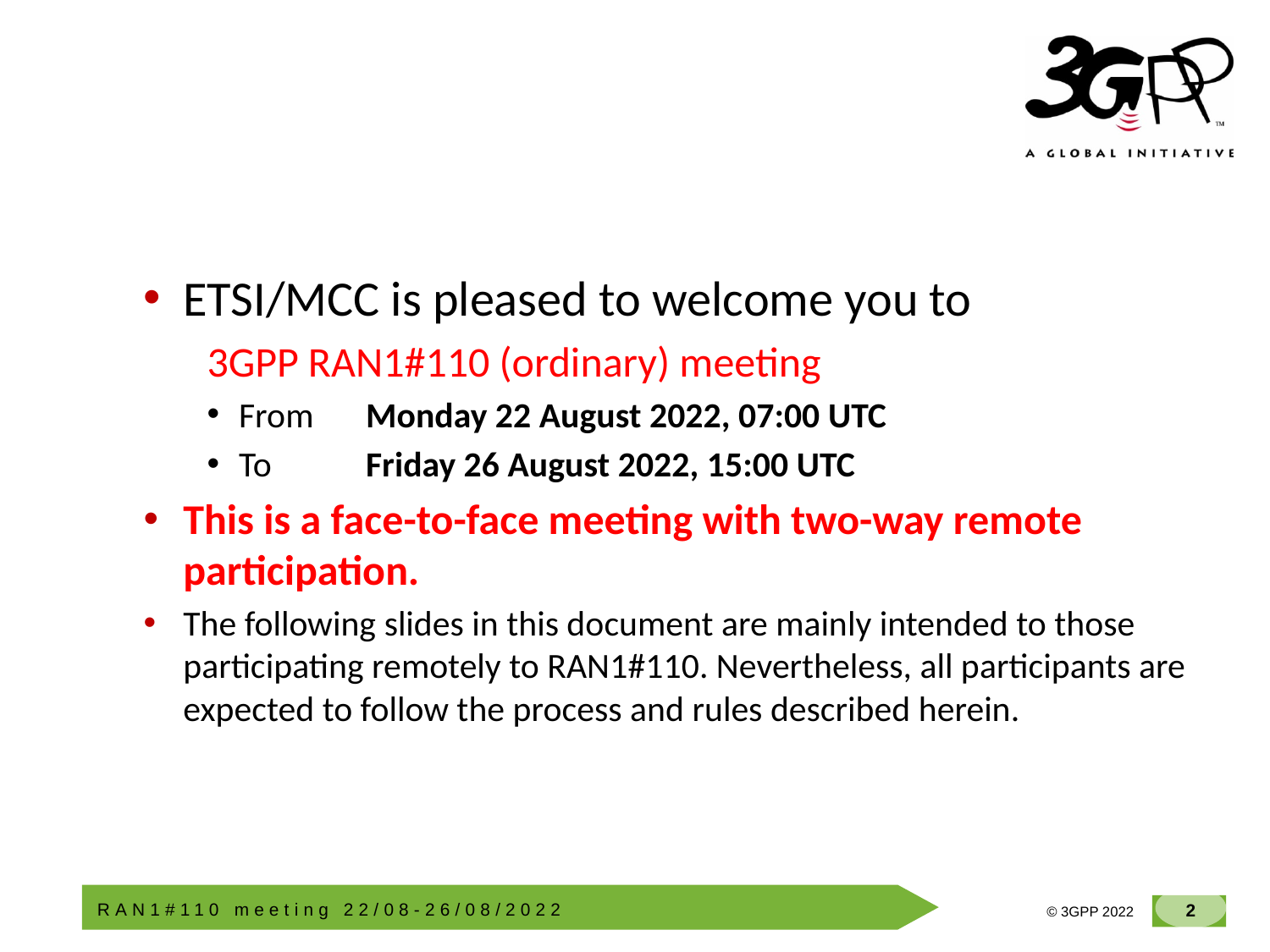

ETSI/MCC is pleased to welcome you to
3GPP RAN1#110 (ordinary) meeting
From 	Monday 22 August 2022, 07:00 UTC
To 	Friday 26 August 2022, 15:00 UTC
This is a face-to-face meeting with two-way remote participation.
The following slides in this document are mainly intended to those participating remotely to RAN1#110. Nevertheless, all participants are expected to follow the process and rules described herein.